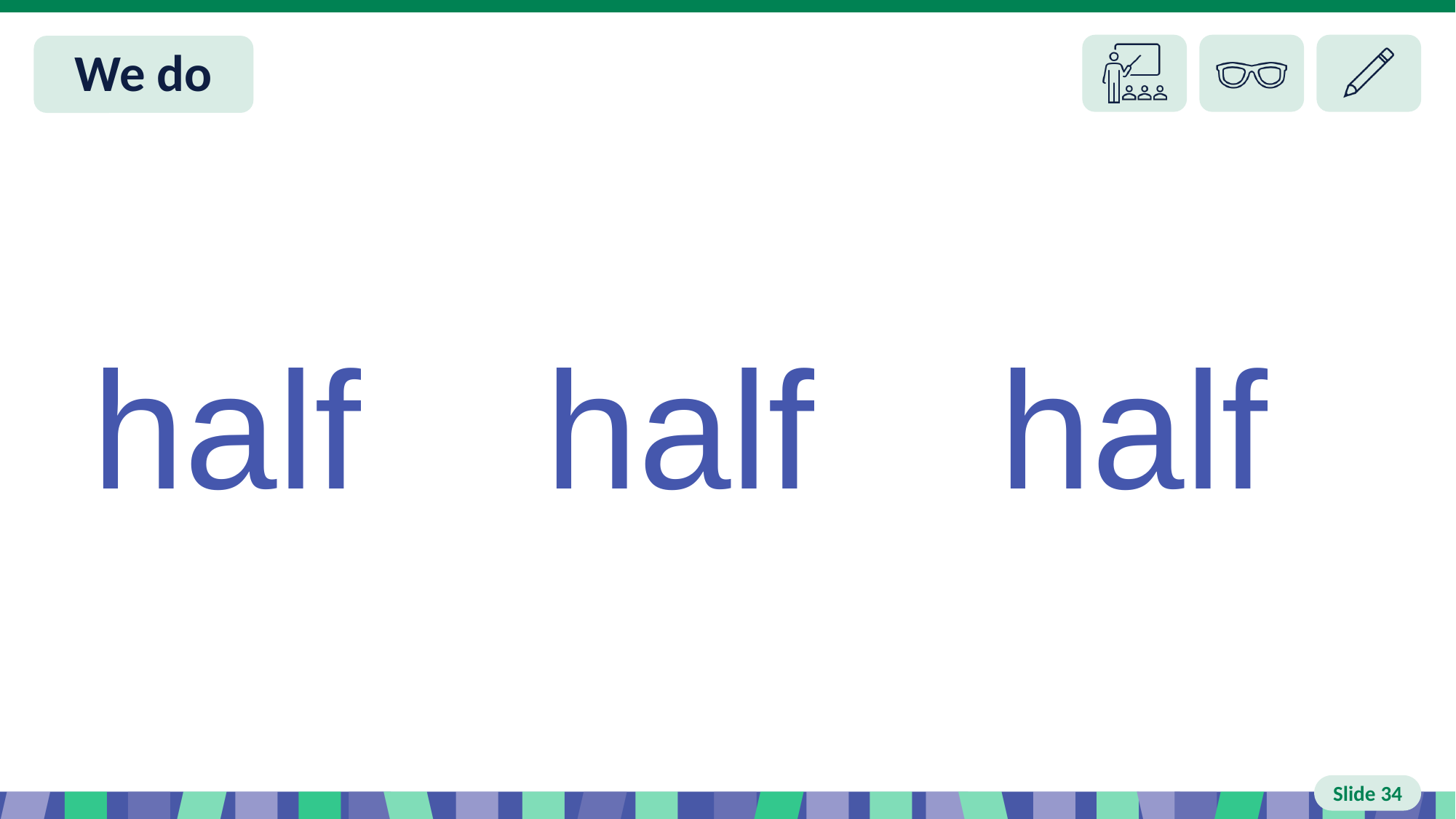

# Slide 34 We do
half    half    half